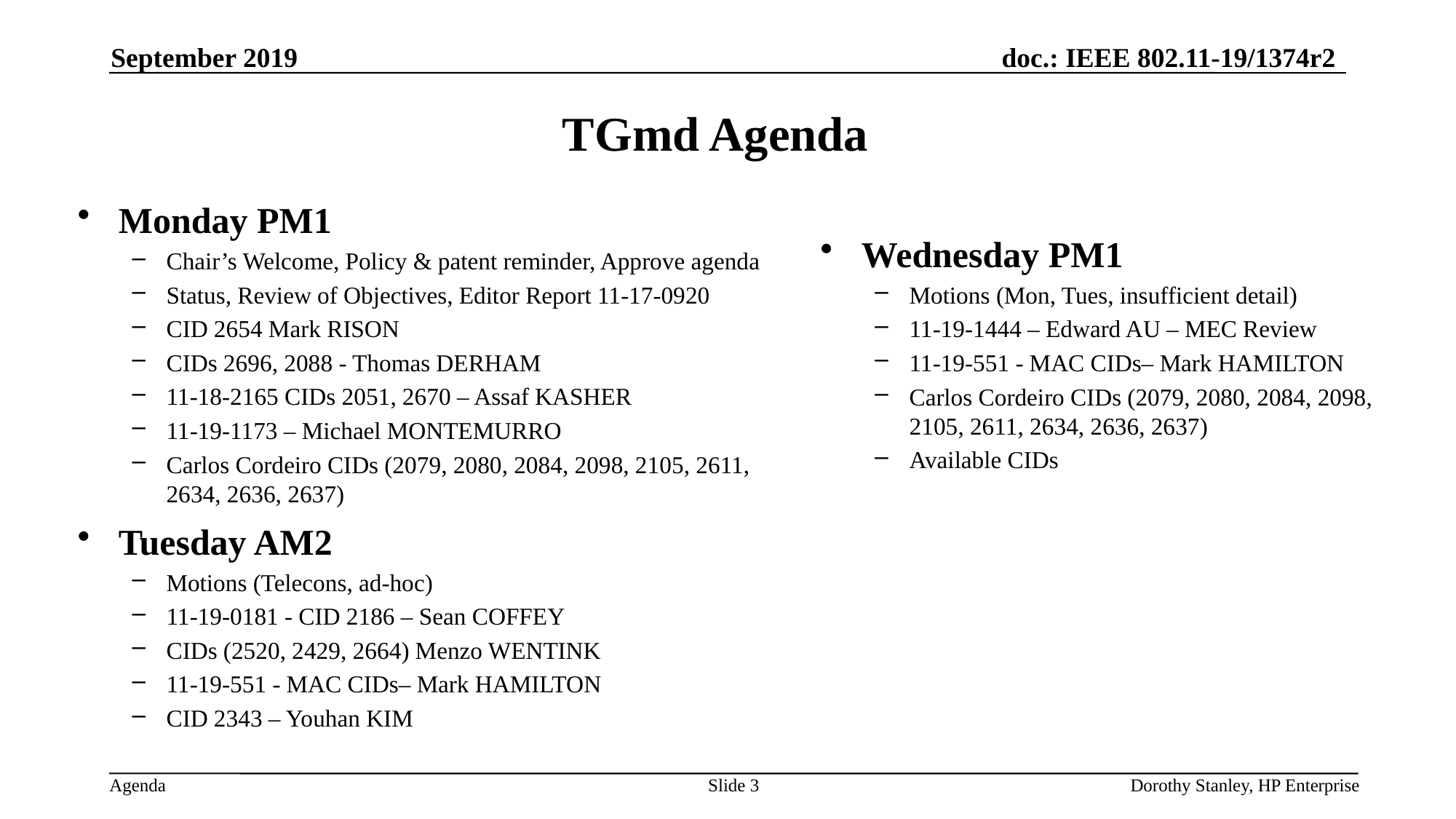

September 2019
# TGmd Agenda
Monday PM1
Chair’s Welcome, Policy & patent reminder, Approve agenda
Status, Review of Objectives, Editor Report 11-17-0920
CID 2654 Mark RISON
CIDs 2696, 2088 - Thomas DERHAM
11-18-2165 CIDs 2051, 2670 – Assaf KASHER
11-19-1173 – Michael MONTEMURRO
Carlos Cordeiro CIDs (2079, 2080, 2084, 2098, 2105, 2611, 2634, 2636, 2637)

Wednesday PM1
Motions (Mon, Tues, insufficient detail)
11-19-1444 – Edward AU – MEC Review
11-19-551 - MAC CIDs– Mark HAMILTON
Carlos Cordeiro CIDs (2079, 2080, 2084, 2098, 2105, 2611, 2634, 2636, 2637)
Available CIDs

Tuesday AM2
Motions (Telecons, ad-hoc)
11-19-0181 - CID 2186 – Sean COFFEY
CIDs (2520, 2429, 2664) Menzo WENTINK
11-19-551 - MAC CIDs– Mark HAMILTON
CID 2343 – Youhan KIM

Slide 3
Dorothy Stanley, HP Enterprise